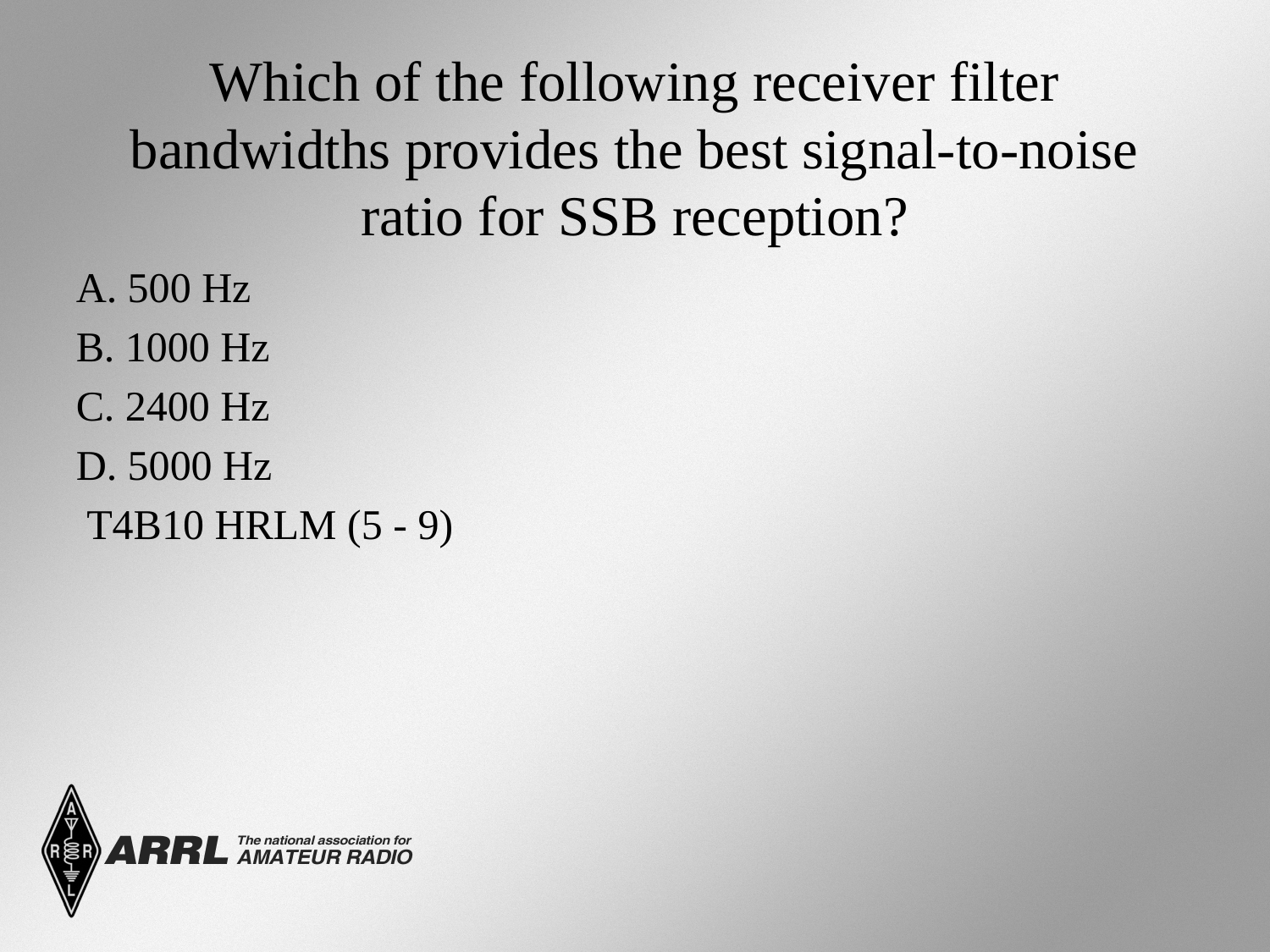

# Which of the following receiver filter bandwidths provides the best signal-to-noise ratio for SSB reception?
A. 500 Hz
B. 1000 Hz
C. 2400 Hz
D. 5000 Hz
 T4B10 HRLM (5 - 9)